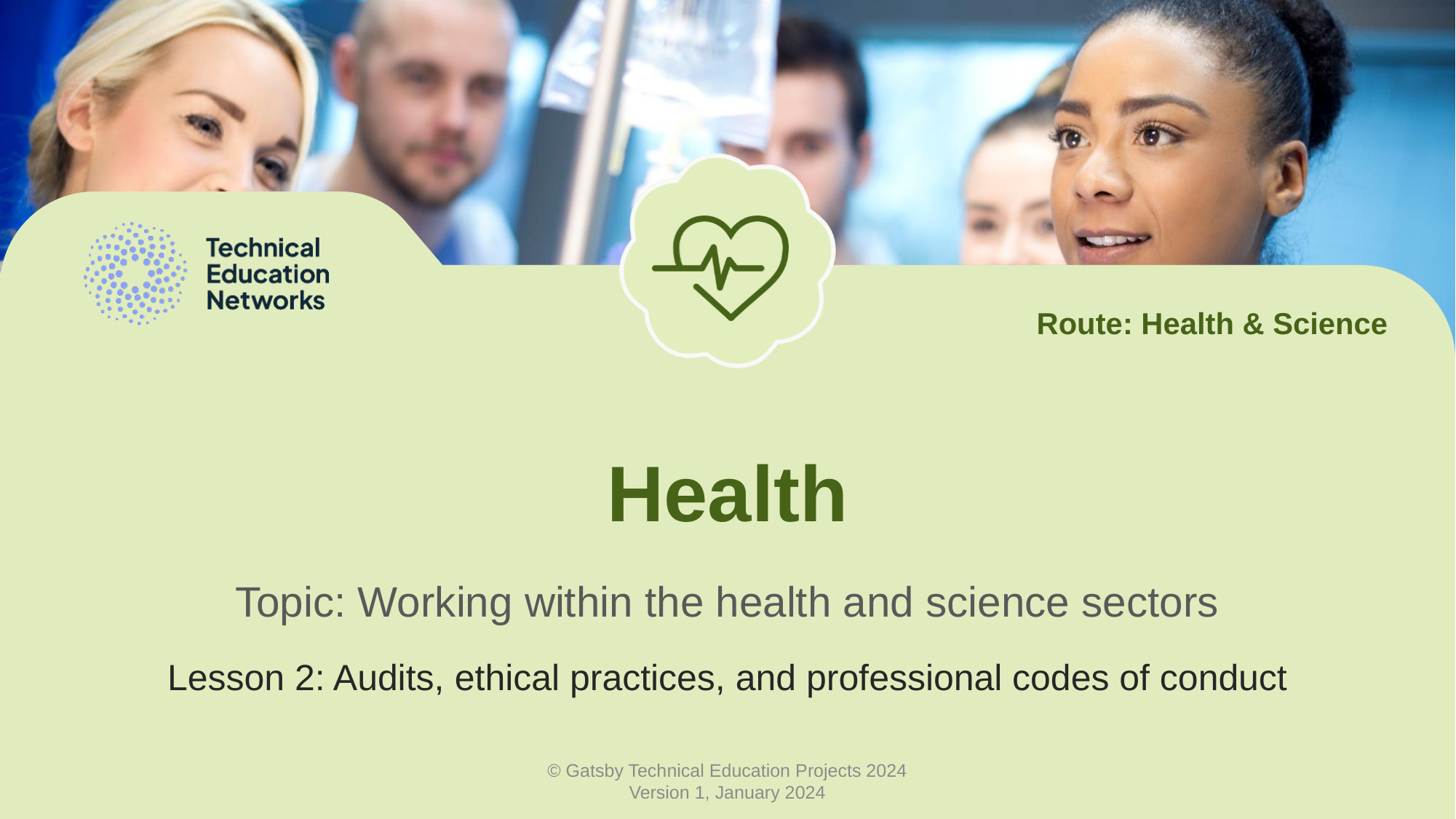

Route: Health & Science
# Health
Topic: Working within the health and science sectors
Lesson 2: Audits, ethical practices, and professional codes of conduct